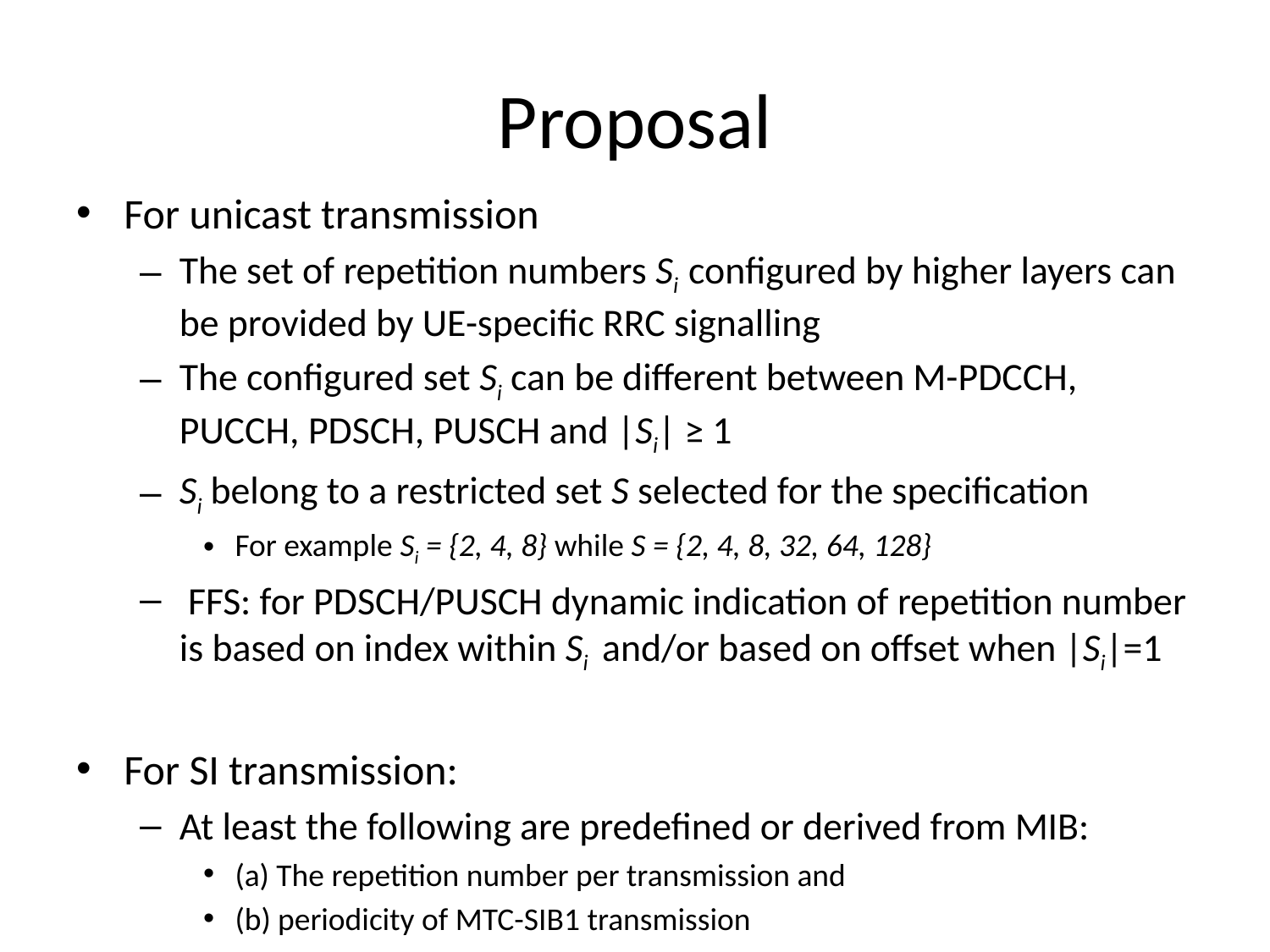

# Proposal
For unicast transmission
The set of repetition numbers Si  configured by higher layers can be provided by UE-specific RRC signalling
The configured set Si can be different between M-PDCCH, PUCCH, PDSCH, PUSCH and |Si| ≥ 1
Si belong to a restricted set S selected for the specification
For example Si = {2, 4, 8} while S = {2, 4, 8, 32, 64, 128}
 FFS: for PDSCH/PUSCH dynamic indication of repetition number is based on index within Si  and/or based on offset when |Si|=1

For SI transmission:
At least the following are predefined or derived from MIB:
(a) The repetition number per transmission and
(b) periodicity of MTC-SIB1 transmission